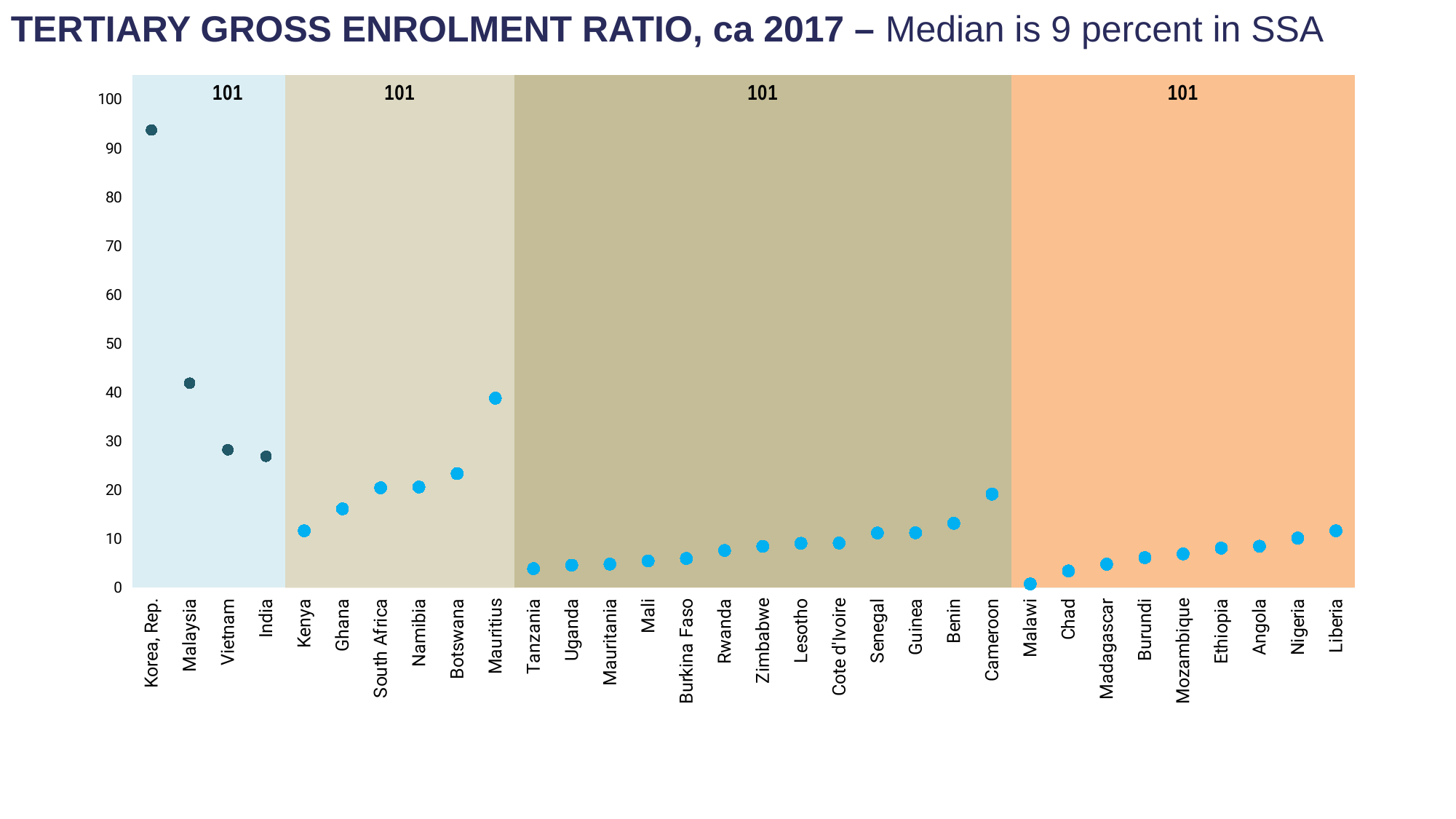

TERTIARY GROSS ENROLMENT RATIO, ca 2017 – Median is 9 percent in SSA

[unsupported chart]